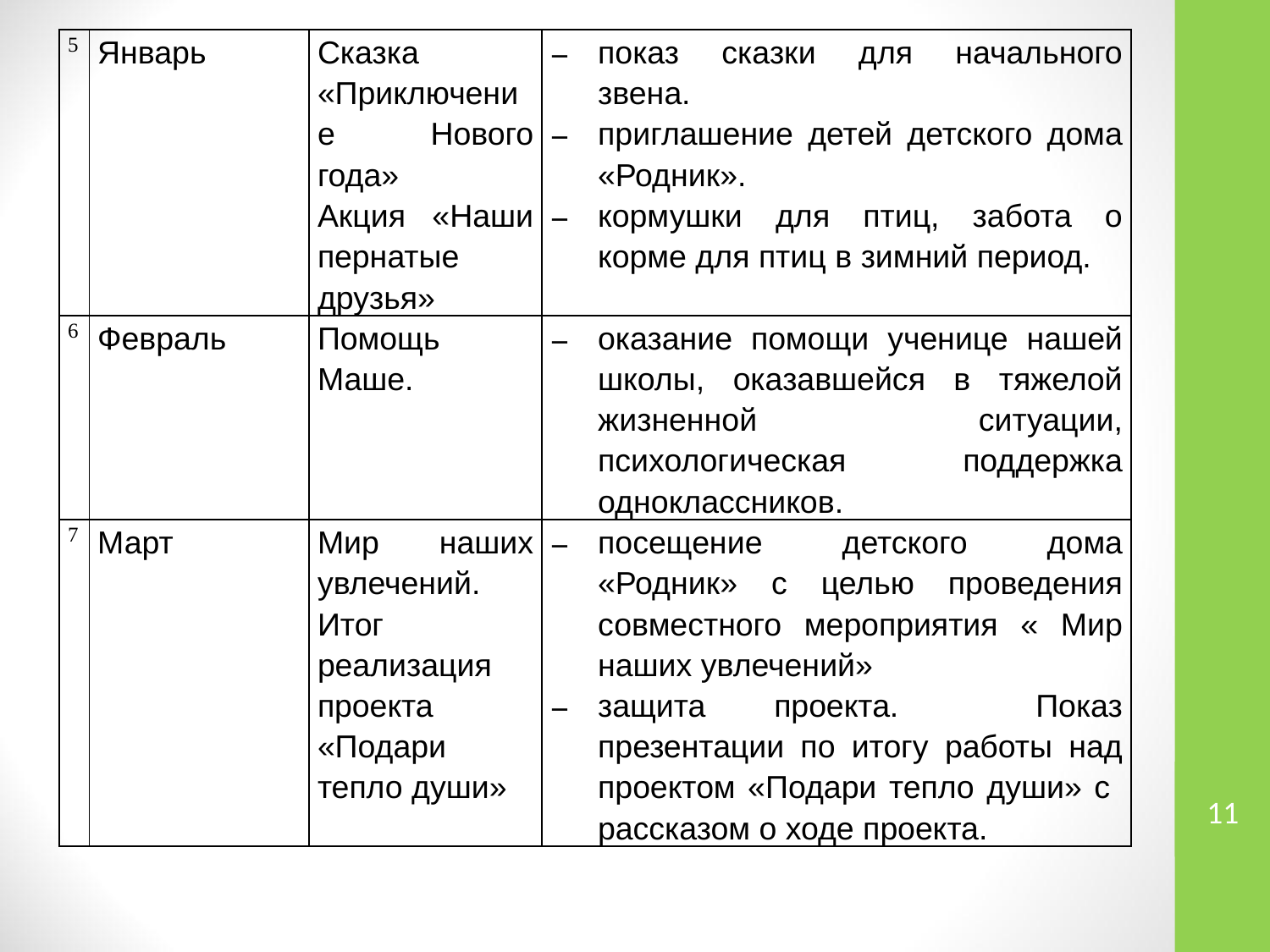

| 5 | Январь | Сказка «Приключение Нового года» Акция «Наши пернатые друзья» | показ сказки для начального звена. приглашение детей детского дома «Родник». кормушки для птиц, забота о корме для птиц в зимний период. |
| --- | --- | --- | --- |
| 6 | Февраль | Помощь Маше. | оказание помощи ученице нашей школы, оказавшейся в тяжелой жизненной ситуации, психологическая поддержка одноклассников. |
| 7 | Март | Мир наших увлечений. Итог реализация проекта «Подари тепло души» | посещение детского дома «Родник» с целью проведения совместного мероприятия « Мир наших увлечений» защита проекта. Показ презентации по итогу работы над проектом «Подари тепло души» с рассказом о ходе проекта. |
11